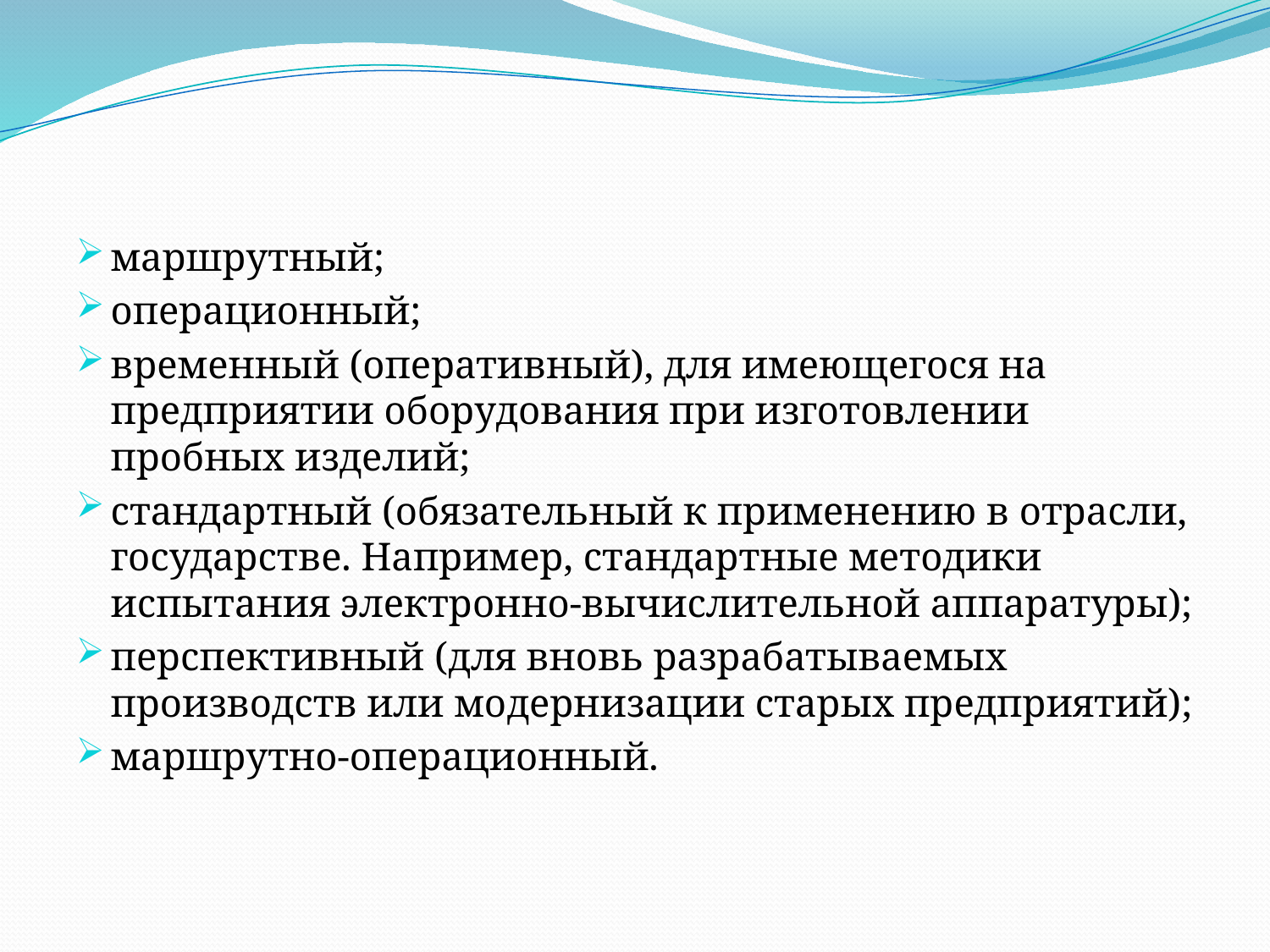

маршрутный;
операционный;
временный (оперативный), для имеющегося на предприятии обору­дования при изготовлении пробных изделий;
стандартный (обязательный к применению в отрасли, государст­ве. Например, стандартные методики испытания электронно-вычислительной аппаратуры);
перспективный (для вновь разрабатываемых производств или мо­дернизации старых предприятий);
маршрутно-операционный.